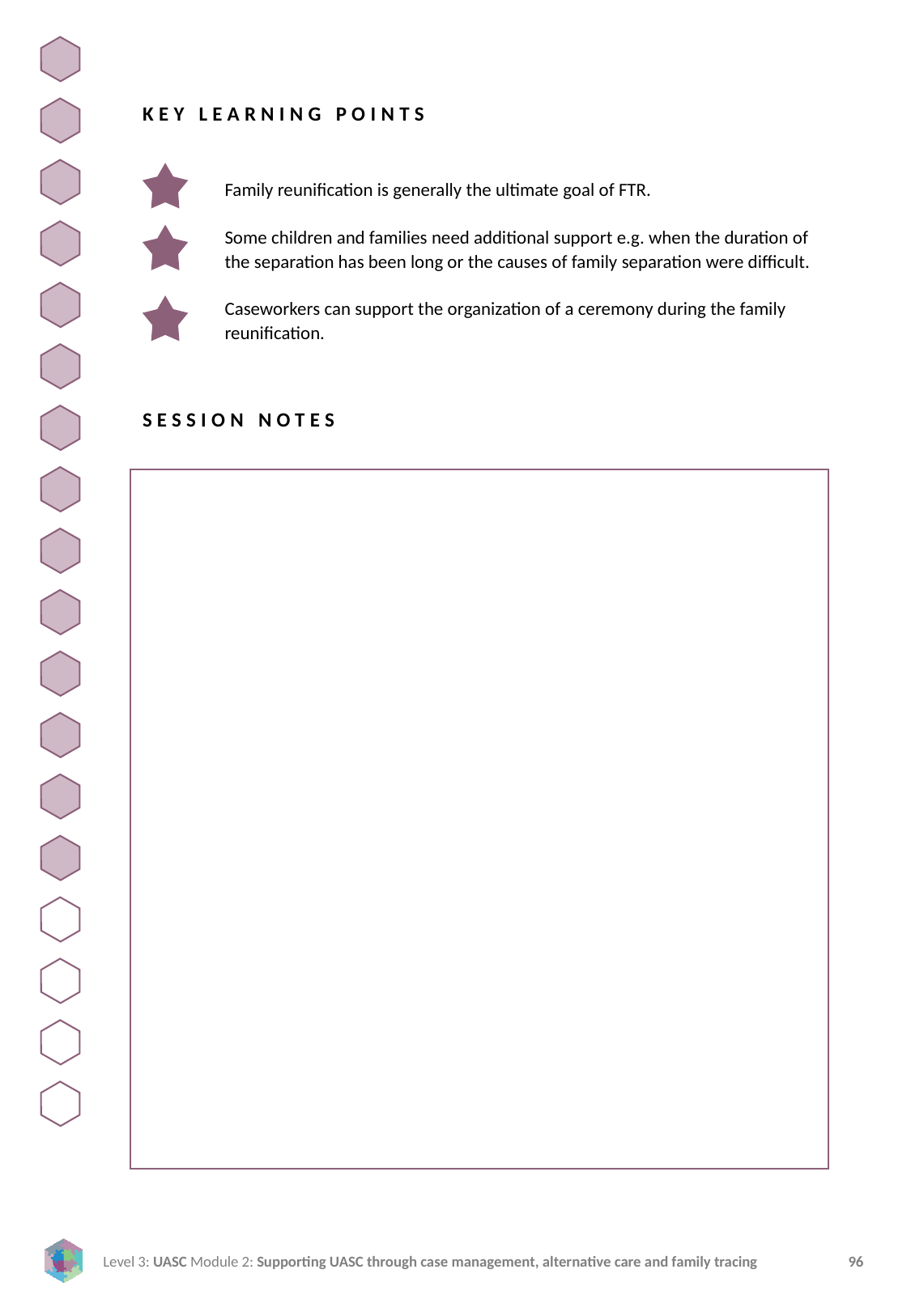

KEY LEARNING POINTS

Family reunification is generally the ultimate goal of FTR.

Some children and families need additional support e.g. when the duration of the separation has been long or the causes of family separation were difficult.

Caseworkers can support the organization of a ceremony during the family reunification.

SESSION NOTES